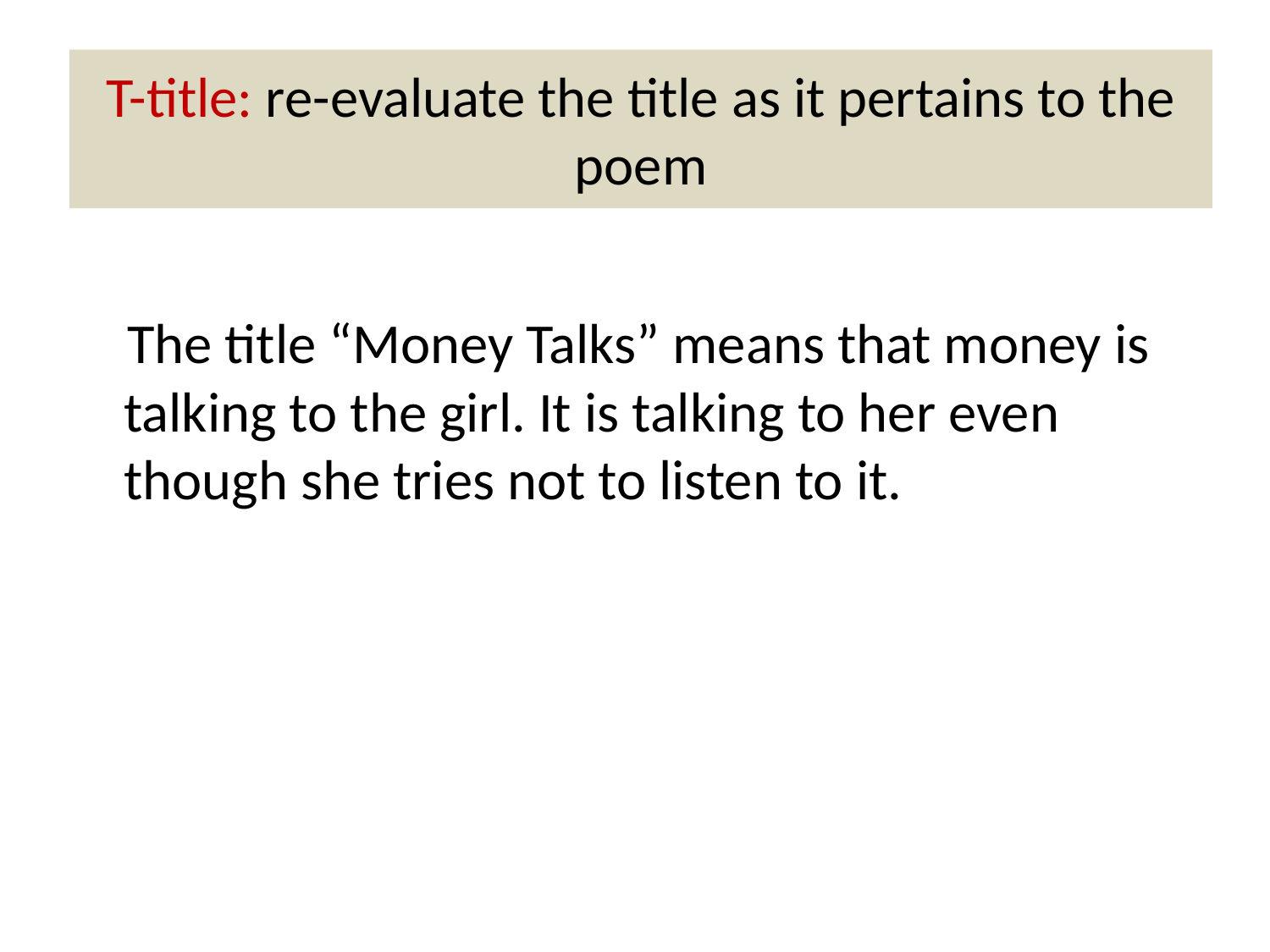

# T-title: re-evaluate the title as it pertains to the poem

    The title “Money Talks” means that money is talking to the girl. It is talking to her even though she tries not to listen to it.